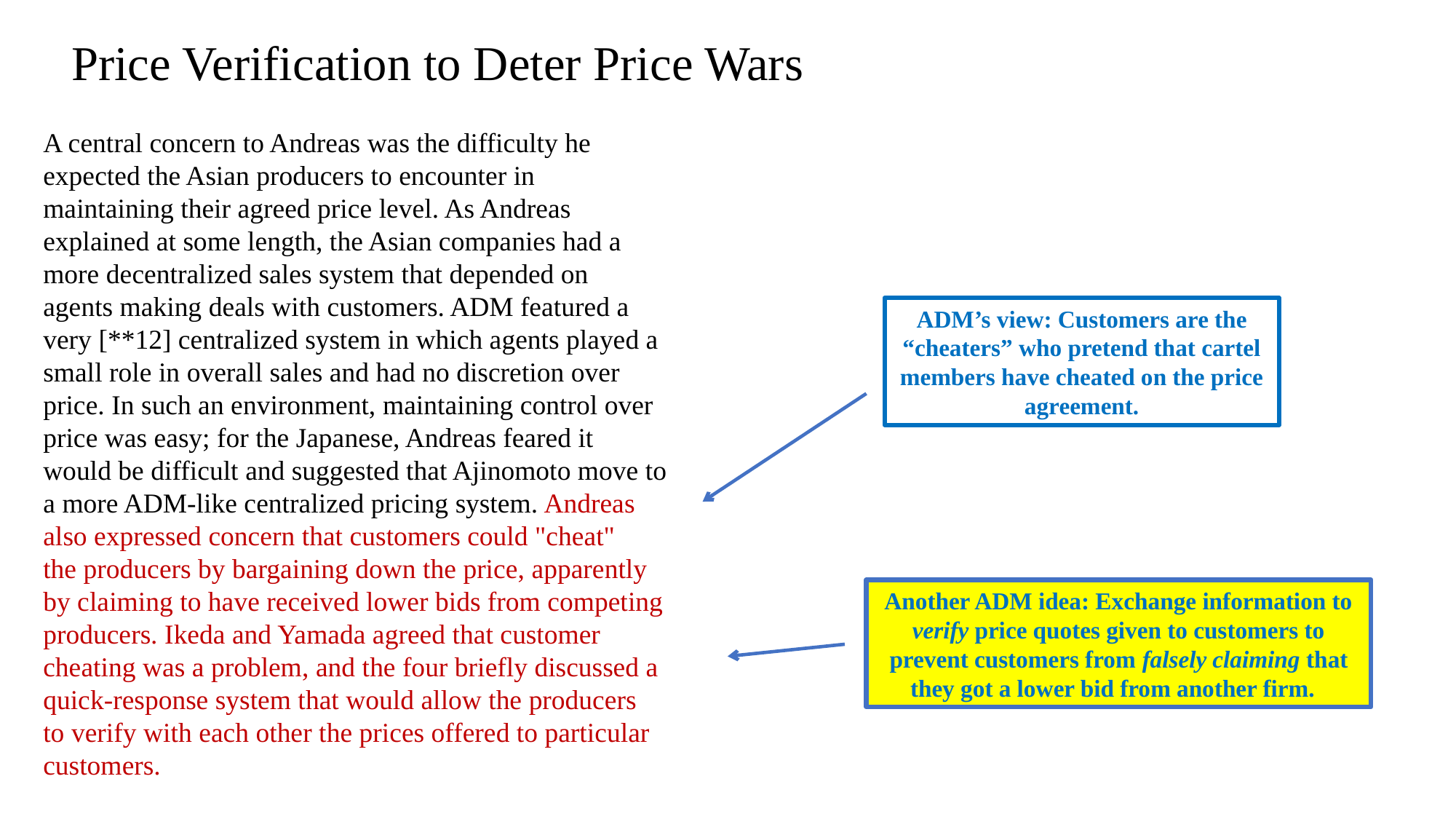

Price Verification to Deter Price Wars
A central concern to Andreas was the difficulty he
expected the Asian producers to encounter in
maintaining their agreed price level. As Andreas
explained at some length, the Asian companies had a
more decentralized sales system that depended on
agents making deals with customers. ADM featured a
very [**12] centralized system in which agents played a
small role in overall sales and had no discretion over
price. In such an environment, maintaining control over
price was easy; for the Japanese, Andreas feared it
would be difficult and suggested that Ajinomoto move to
a more ADM-like centralized pricing system. Andreas
also expressed concern that customers could "cheat"
the producers by bargaining down the price, apparently
by claiming to have received lower bids from competing
producers. Ikeda and Yamada agreed that customer
cheating was a problem, and the four briefly discussed a
quick-response system that would allow the producers
to verify with each other the prices offered to particular
customers.

ADM’s view: Customers are the “cheaters” who pretend that cartel members have cheated on the price agreement.
Another ADM idea: Exchange information to verify price quotes given to customers to prevent customers from falsely claiming that they got a lower bid from another firm.